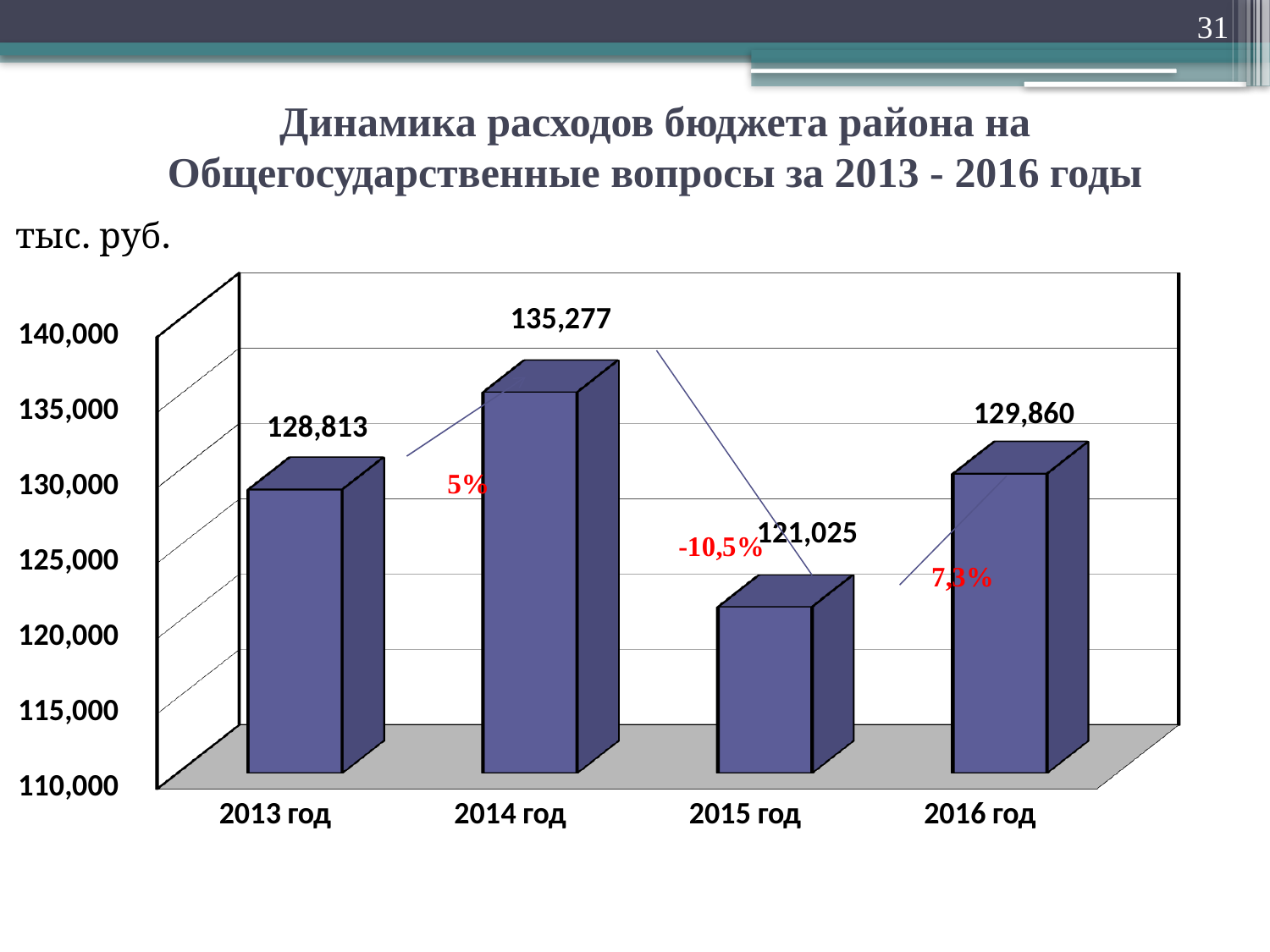

31
# Динамика расходов бюджета района на Общегосударственные вопросы за 2013 - 2016 годы
тыс. руб.

[unsupported chart]

5%